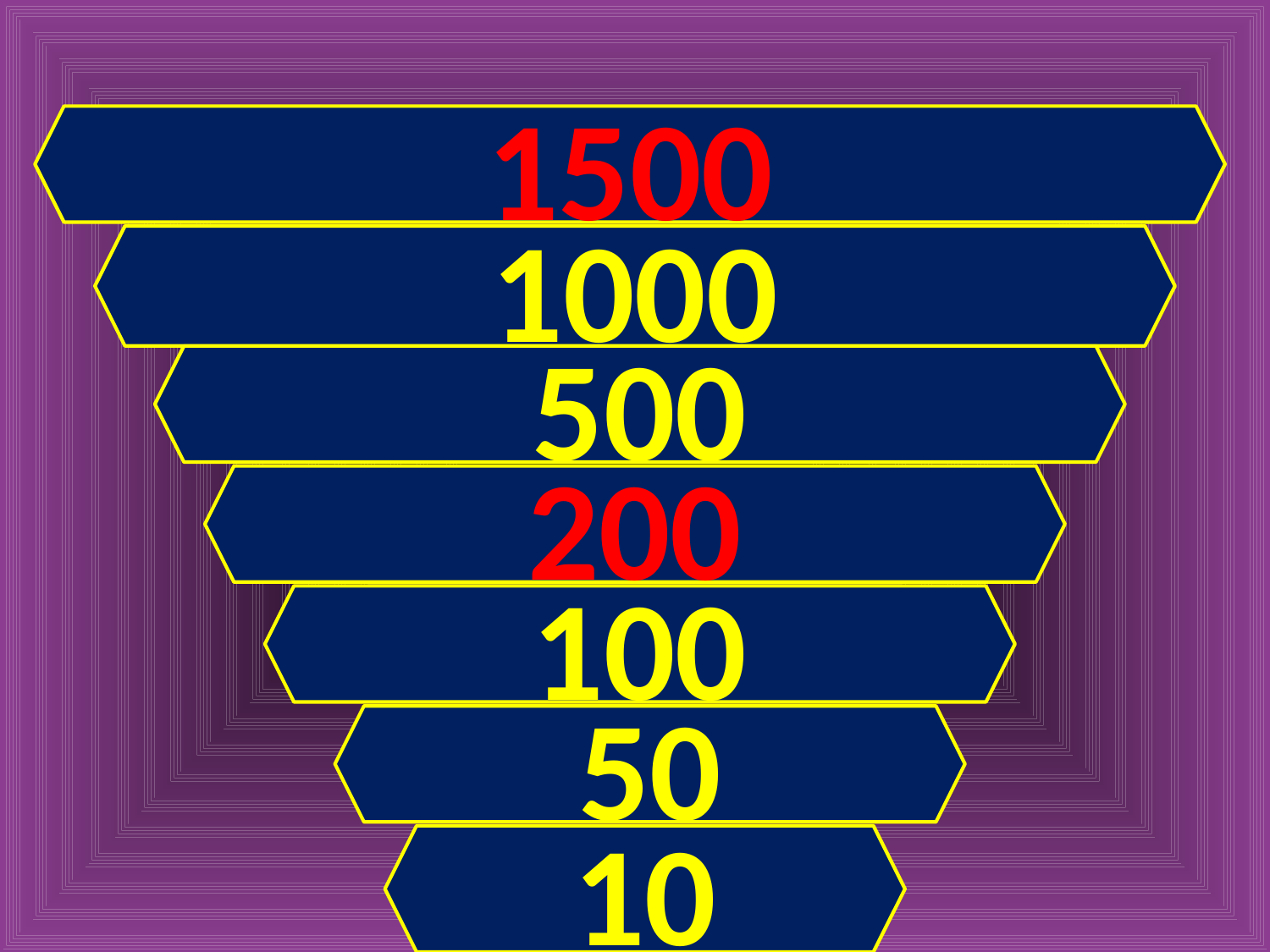

1500
1000
500
200
100
50
10